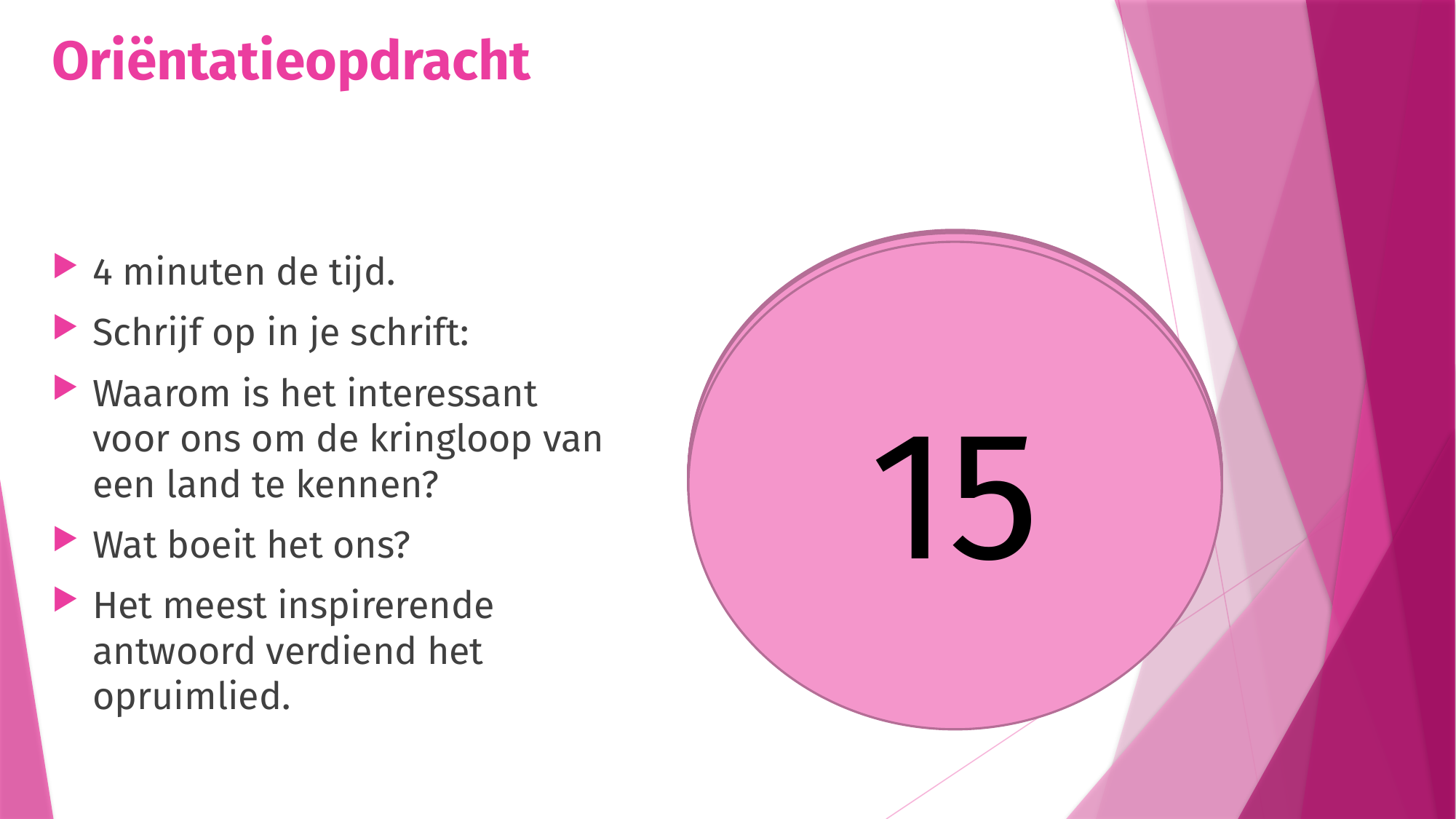

# Oriëntatieopdracht
10
11
9
8
14
5
6
7
4
3
1
2
13
12
4 minuten de tijd.
Schrijf op in je schrift:
Waarom is het interessant voor ons om de kringloop van een land te kennen?
Wat boeit het ons?
Het meest inspirerende antwoord verdiend het opruimlied.

15